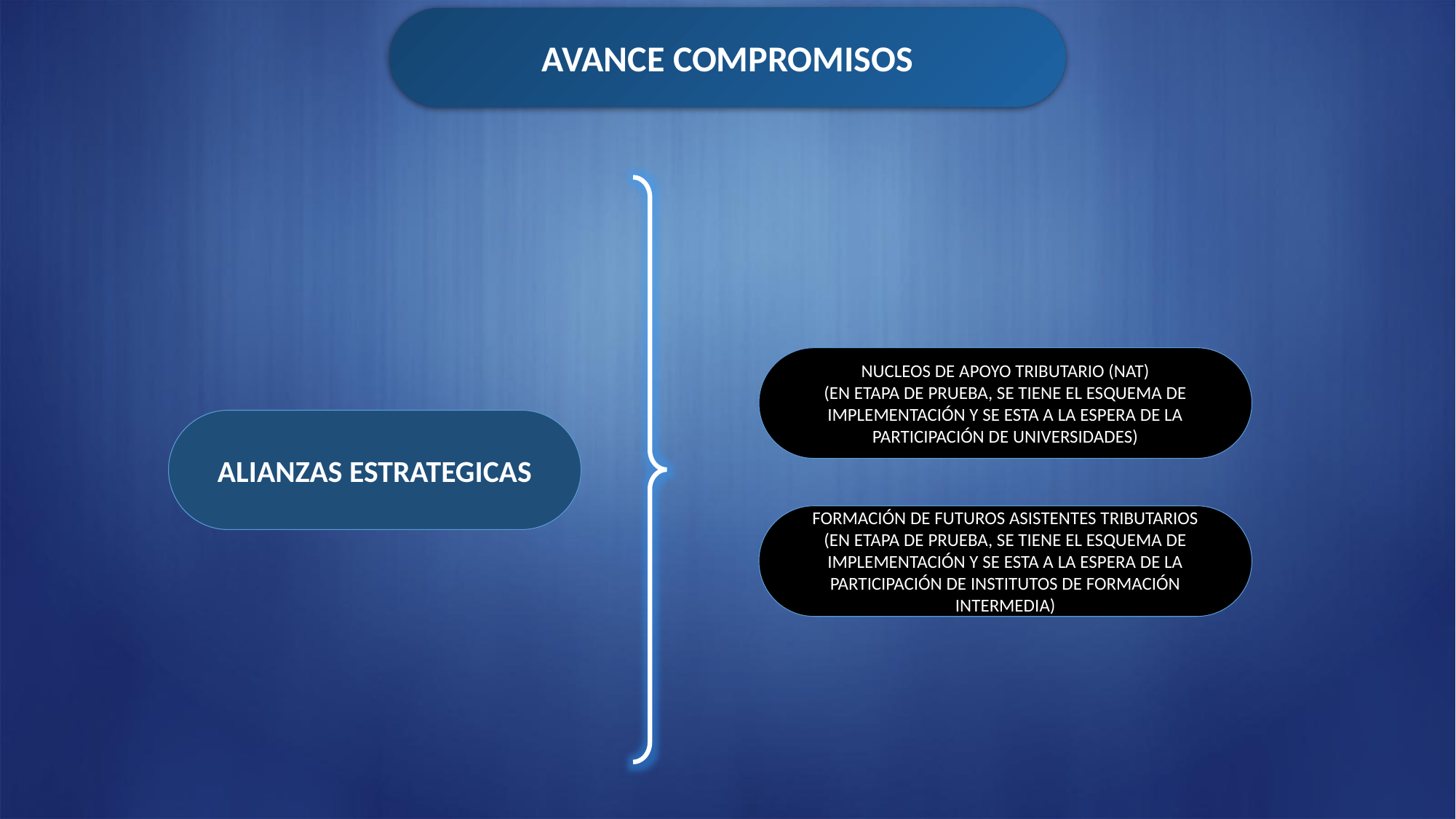

AVANCE COMPROMISOS

NUCLEOS DE APOYO TRIBUTARIO (NAT)
(EN ETAPA DE PRUEBA, SE TIENE EL ESQUEMA DE IMPLEMENTACIÓN Y SE ESTA A LA ESPERA DE LA PARTICIPACIÓN DE UNIVERSIDADES)
ALIANZAS ESTRATEGICAS
FORMACIÓN DE FUTUROS ASISTENTES TRIBUTARIOS
(EN ETAPA DE PRUEBA, SE TIENE EL ESQUEMA DE IMPLEMENTACIÓN Y SE ESTA A LA ESPERA DE LA PARTICIPACIÓN DE INSTITUTOS DE FORMACIÓN INTERMEDIA)